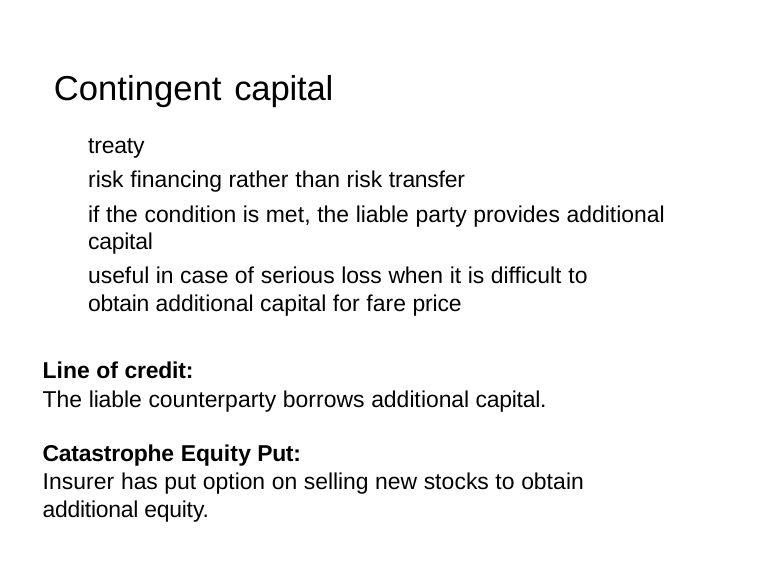

# Contingent capital
treaty
risk financing rather than risk transfer
if the condition is met, the liable party provides additional capital
useful in case of serious loss when it is difficult to obtain additional capital for fare price

Line of credit:
The liable counterparty borrows additional capital.

Catastrophe Equity Put:
Insurer has put option on selling new stocks to obtain additional equity.